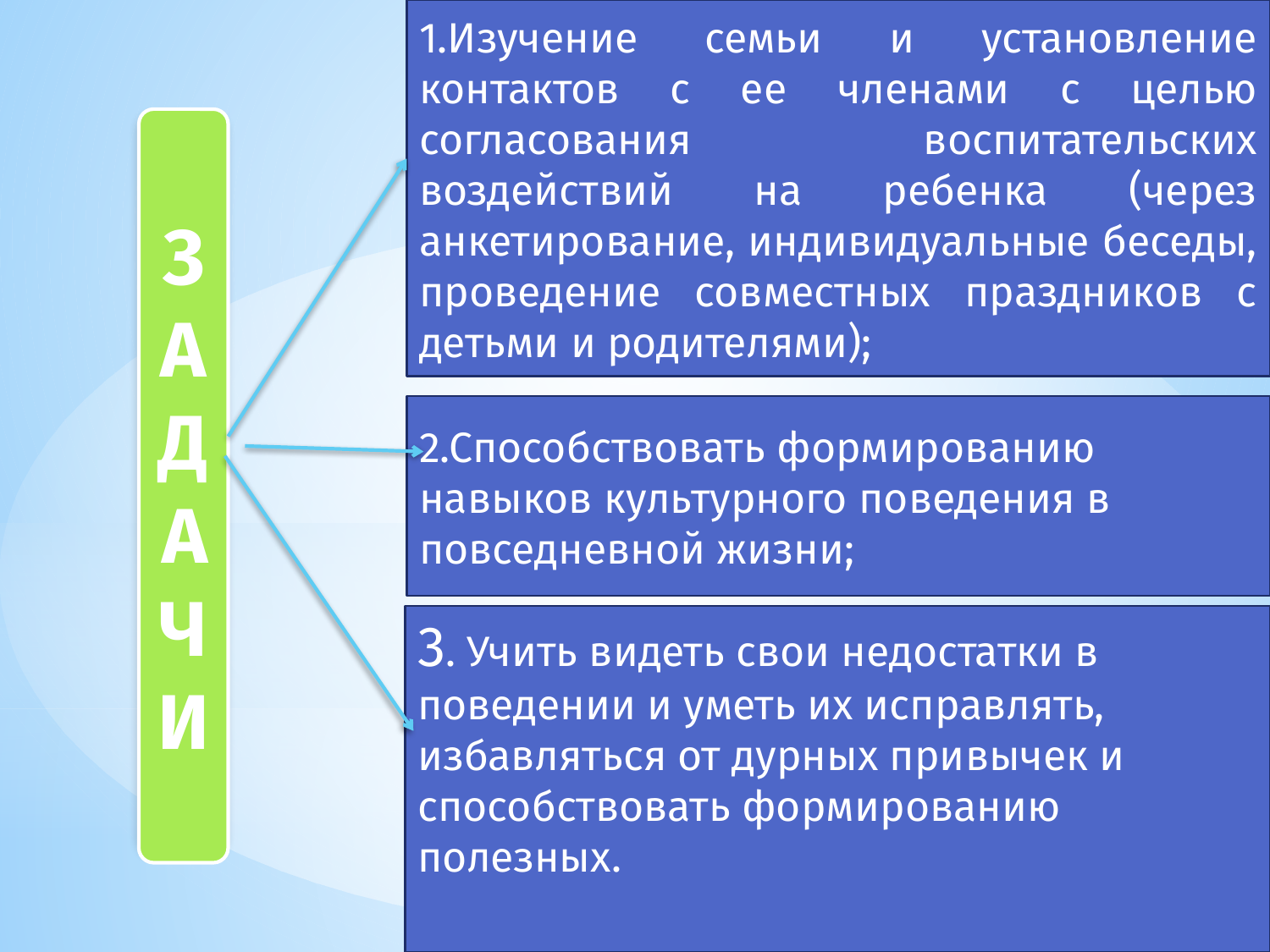

1.Изучение семьи и установление контактов с ее членами с целью согласования воспитательских воздействий на ребенка (через анкетирование, индивидуальные беседы, проведение совместных праздников с детьми и родителями);
ЗАДАЧИ
2.Способствовать формированию навыков культурного поведения в повседневной жизни;
3. Учить видеть свои недостатки в поведении и уметь их исправлять, избавляться от дурных привычек и способствовать формированию полезных.